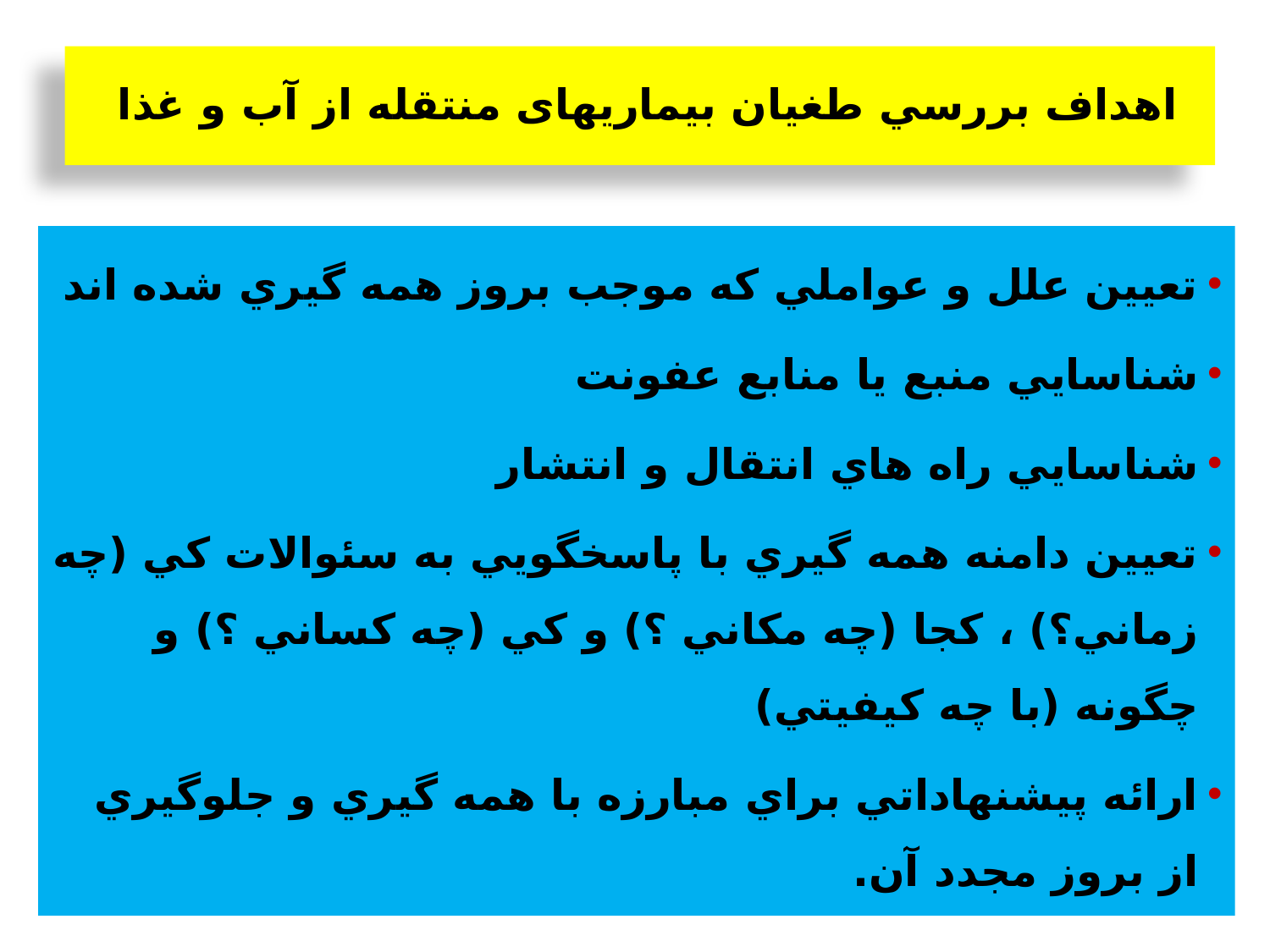

# اهداف بررسي طغیان بیماریهای منتقله از آب و غذا
تعيين علل و عواملي كه موجب بروز همه گيري شده اند
شناسايي منبع يا منابع عفونت
شناسايي راه هاي انتقال و انتشار
تعيين دامنه همه گيري با پاسخگويي به سئوالات كي (چه زماني؟) ، كجا (چه مكاني ؟) و كي (چه كساني ؟) و چگونه (با چه كيفيتي)
ارائه پيشنهاداتي براي مبارزه با همه گيري و جلوگيري از بروز مجدد آن.